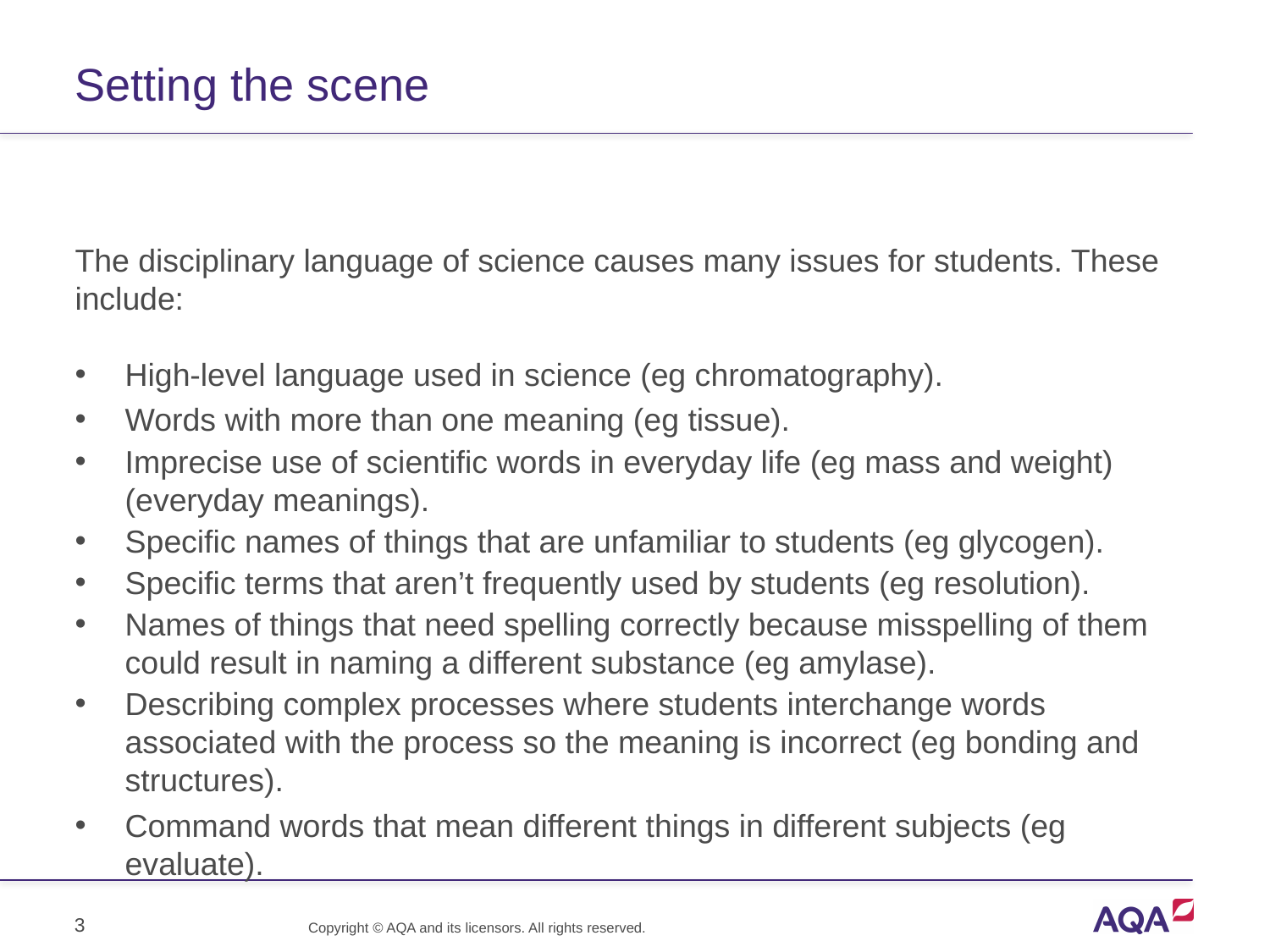

# Setting the scene
The disciplinary language of science causes many issues for students. These include:
High-level language used in science (eg chromatography).
Words with more than one meaning (eg tissue).
Imprecise use of scientific words in everyday life (eg mass and weight) (everyday meanings).
Specific names of things that are unfamiliar to students (eg glycogen).
Specific terms that aren’t frequently used by students (eg resolution).
Names of things that need spelling correctly because misspelling of them could result in naming a different substance (eg amylase).
Describing complex processes where students interchange words associated with the process so the meaning is incorrect (eg bonding and structures).
Command words that mean different things in different subjects (eg evaluate).

3
Copyright © AQA and its licensors. All rights reserved.